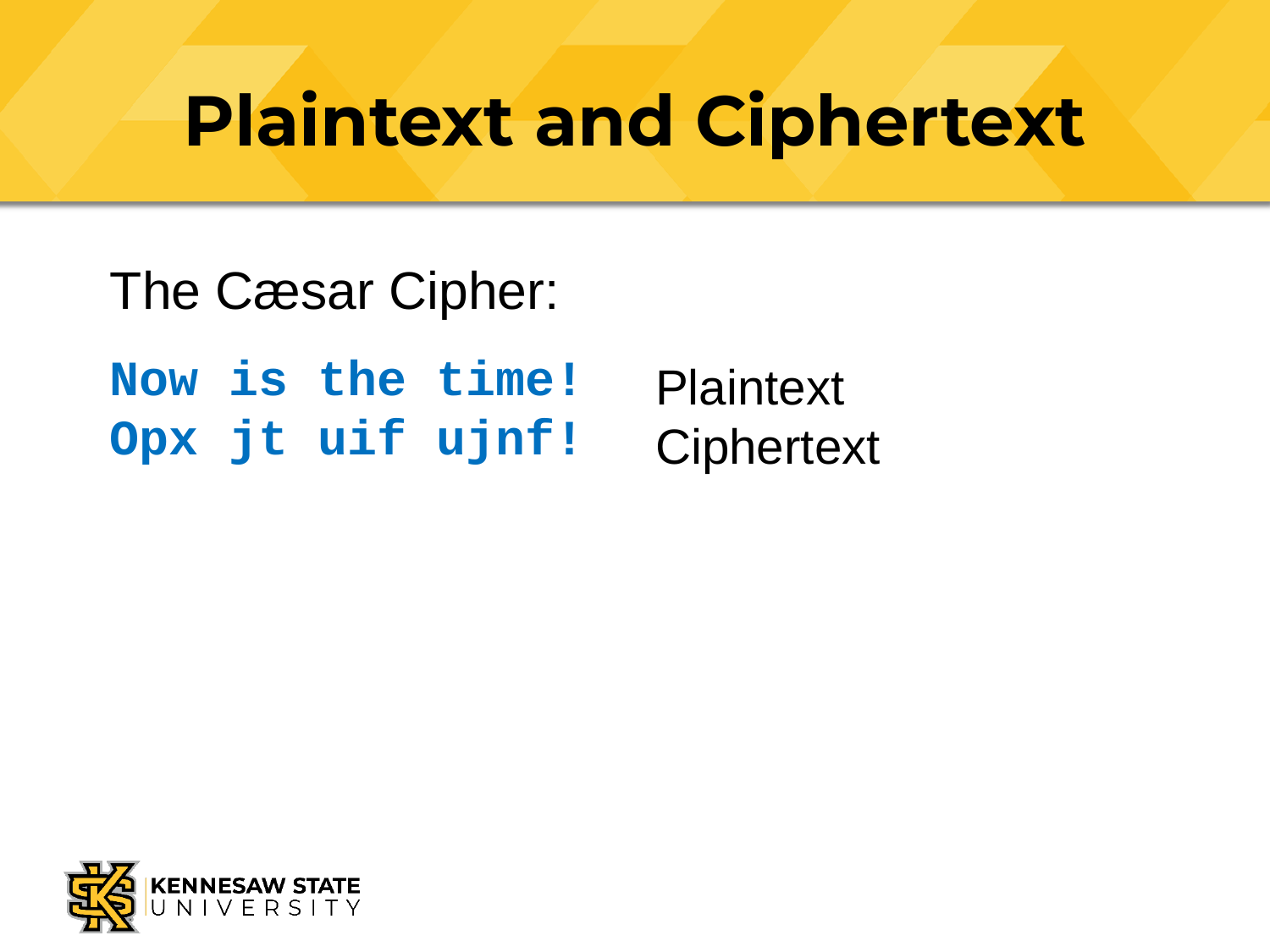

# Plaintext and Ciphertext
The Cæsar Cipher:
Now is the time!
Opx jt uif ujnf!

Plaintext
Ciphertext